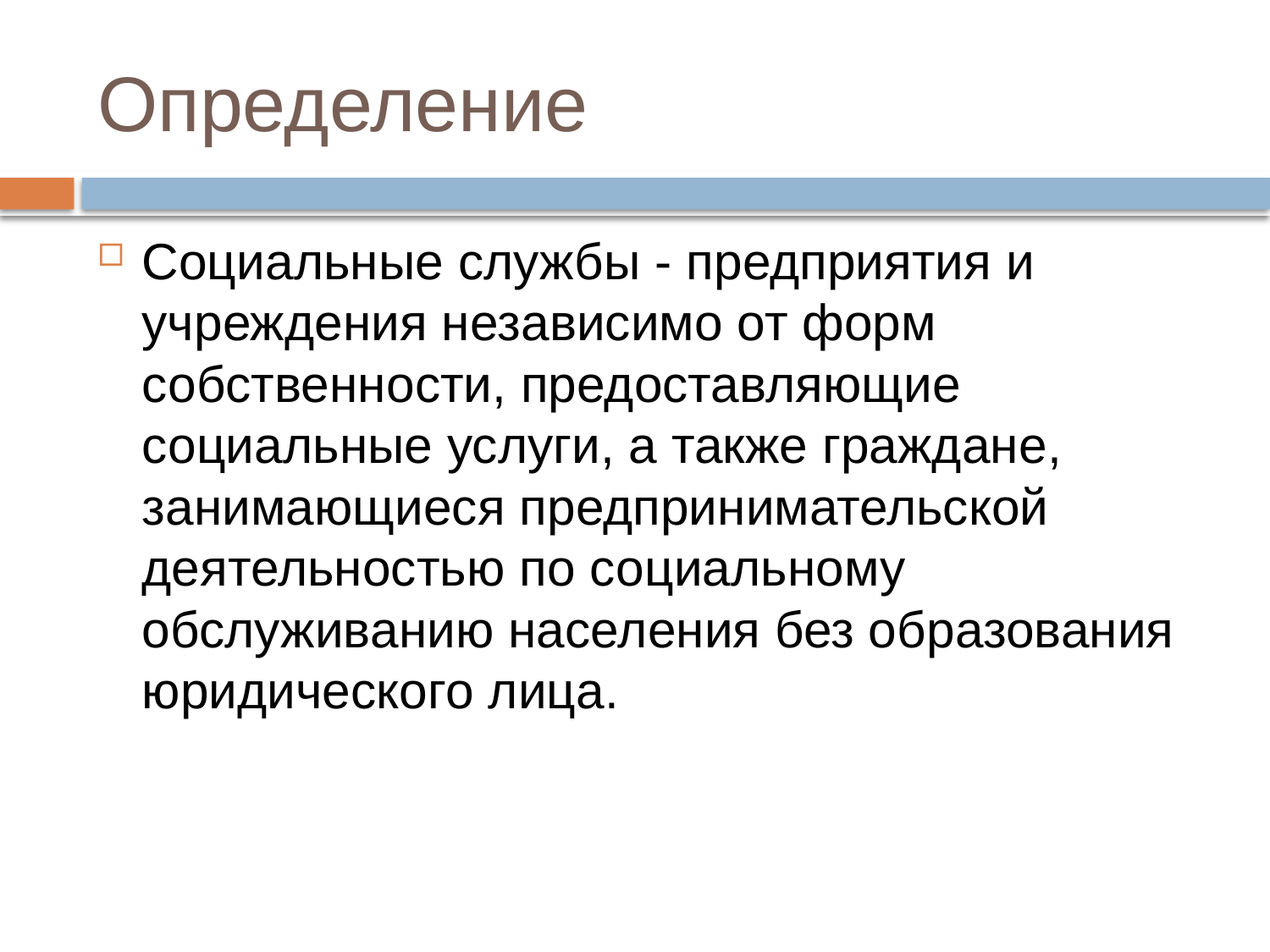

# Определение
Социальные службы - предприятия и учреждения независимо от форм собственности, предоставляющие социальные услуги, а также граждане, занимающиеся предпринимательской деятельностью по социальному обслуживанию населения без образования юридического лица.